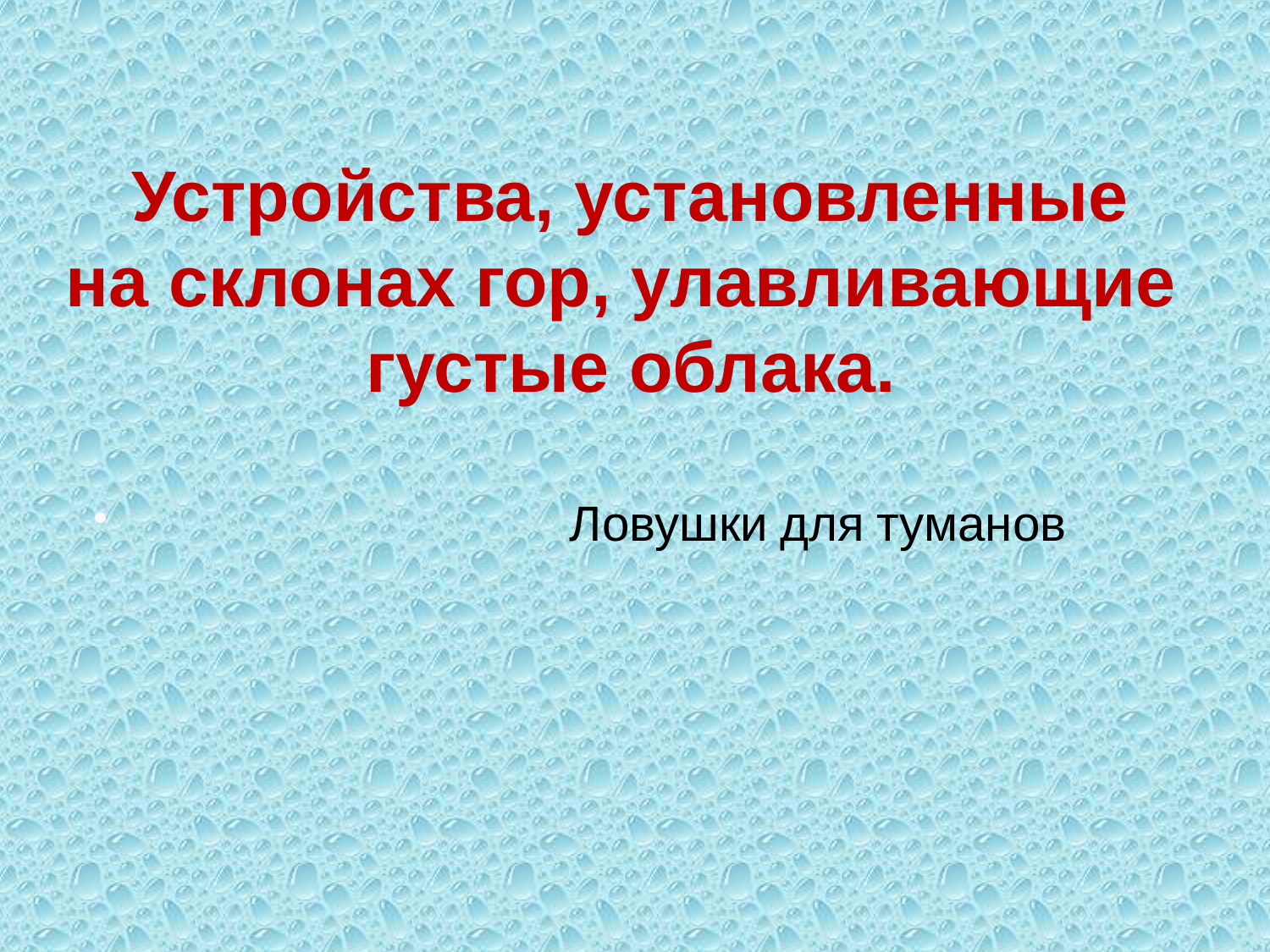

# Устройства, установленные на склонах гор, улавливающие  густые облака.
                                  Ловушки для туманов